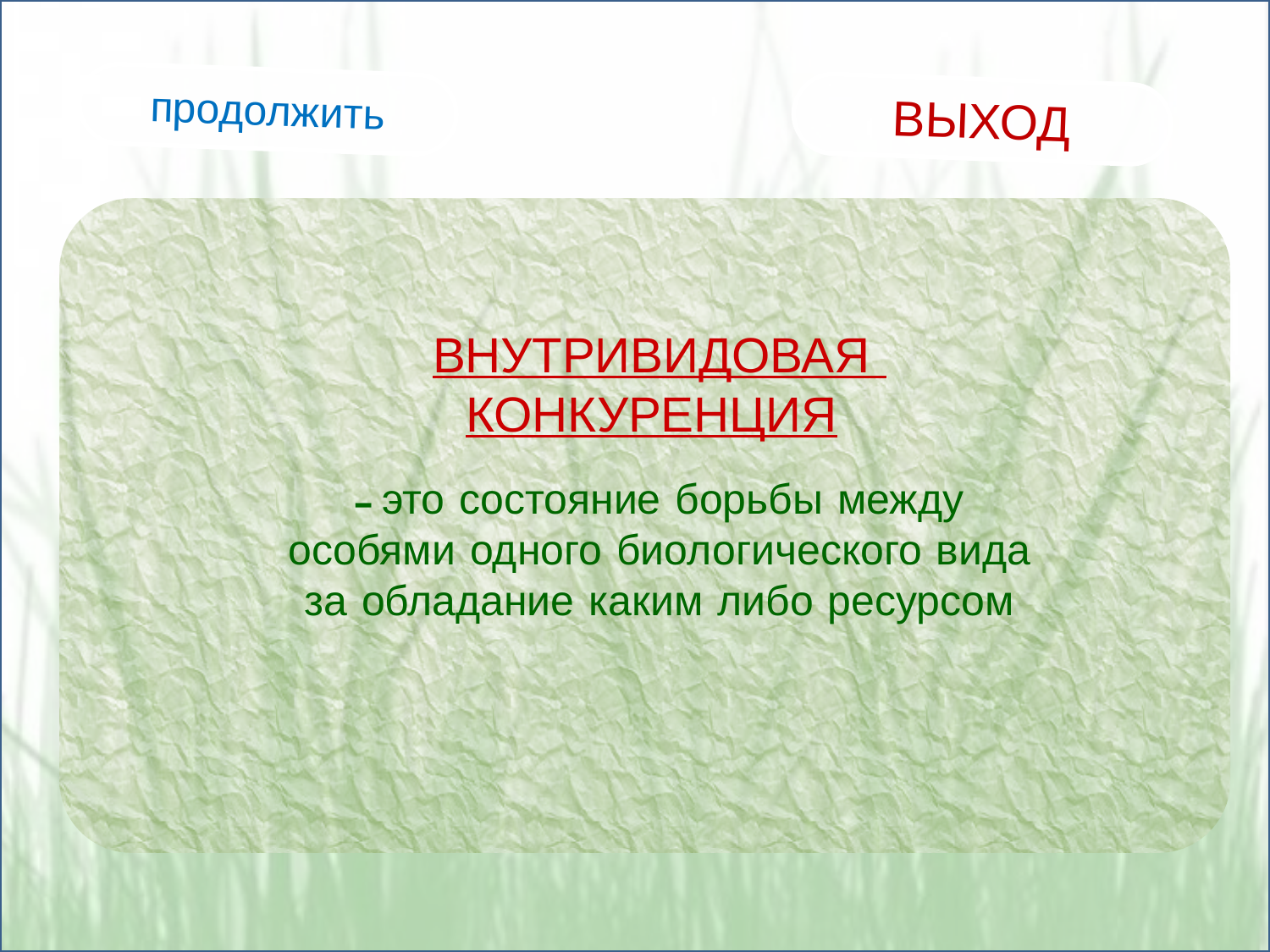

продолжить
ВЫХОД

ВНУТРИВИДОВАЯ
КОНКУРЕНЦИЯ

– это состояние борьбы между особями одного биологического вида за обладание каким либо ресурсом